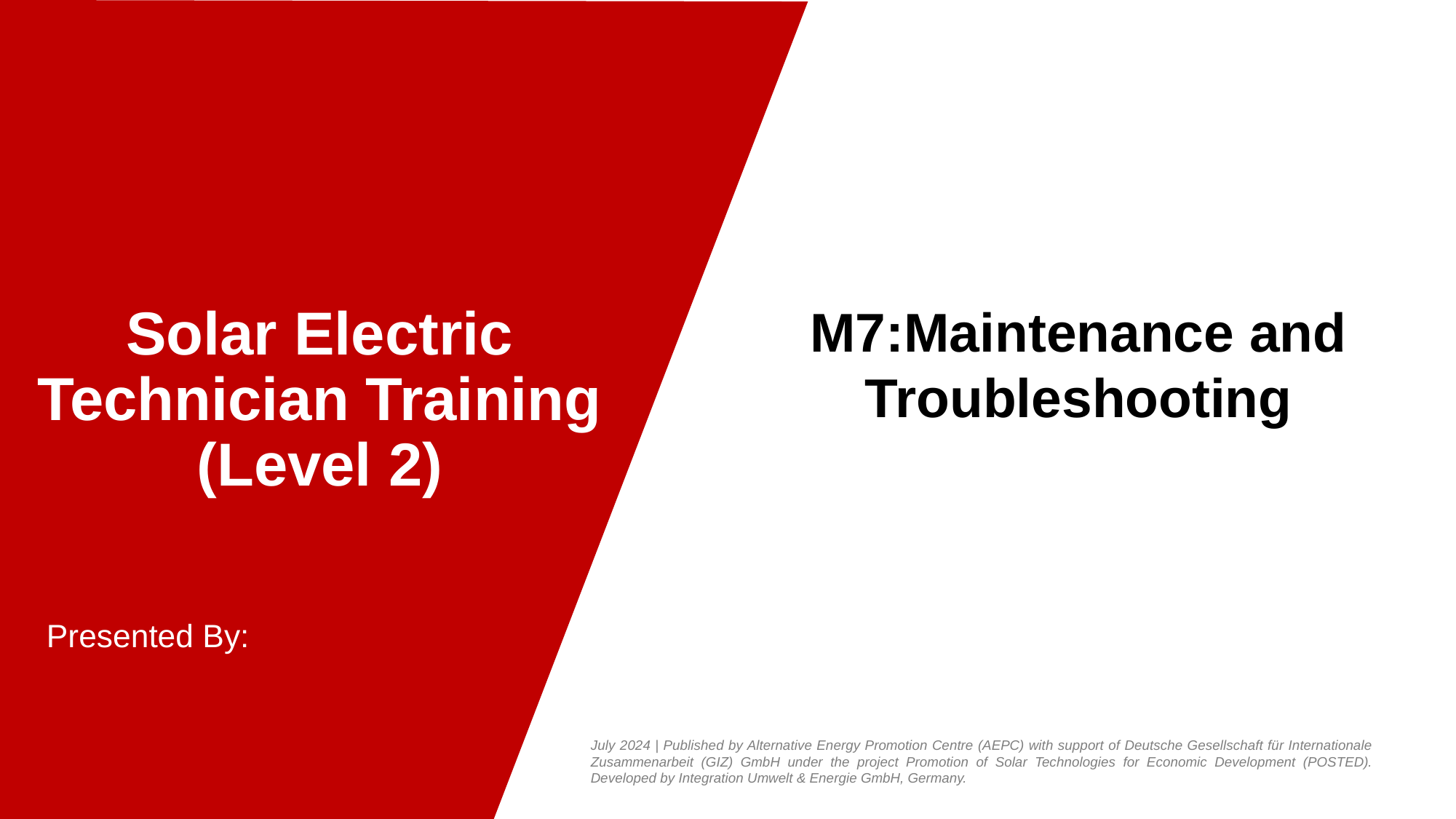

M7:Maintenance and Troubleshooting
Solar Electric Technician Training (Level 2)

Presented By: